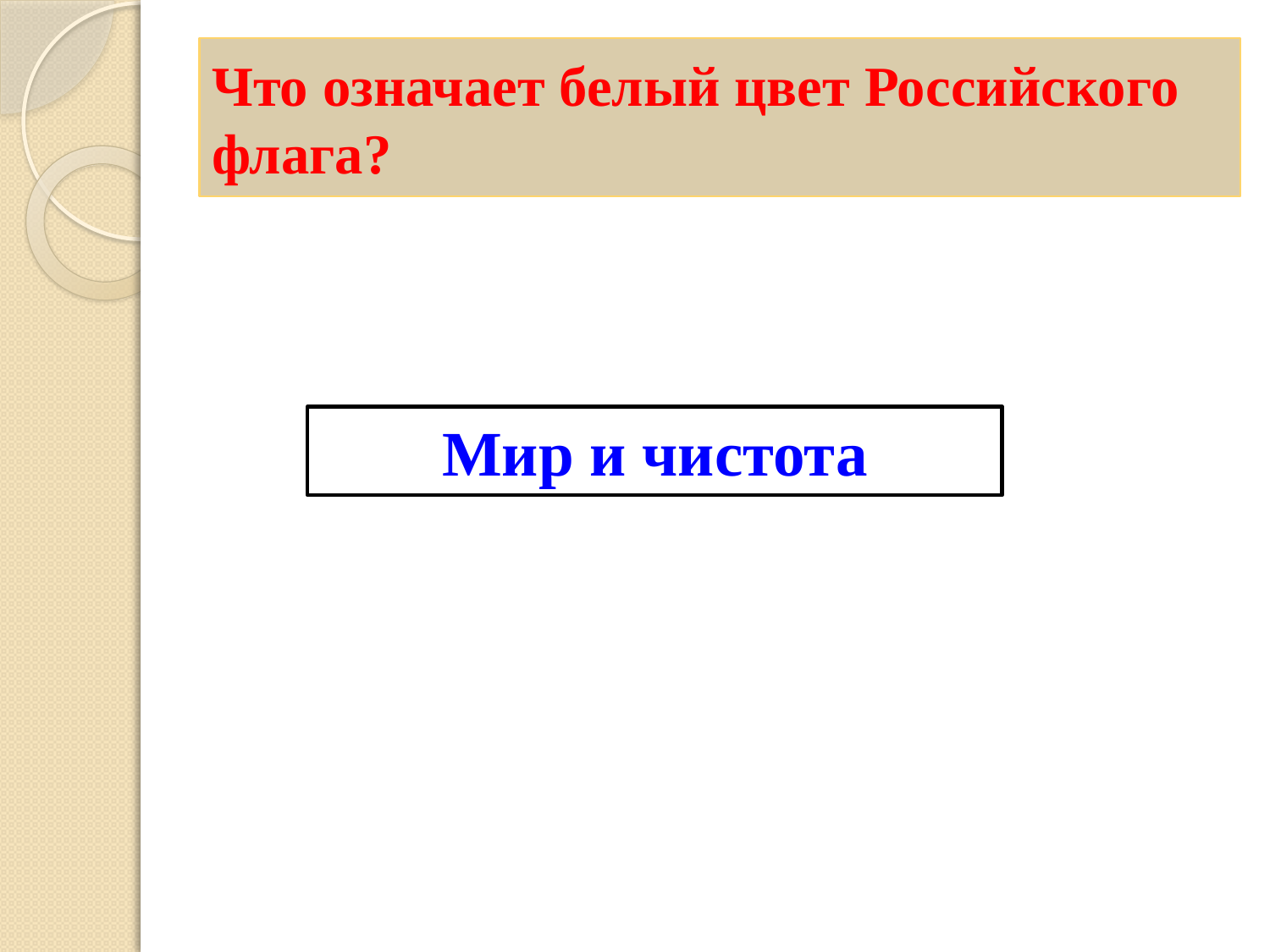

# Что означает белый цвет Российского флага?
Мир и чистота